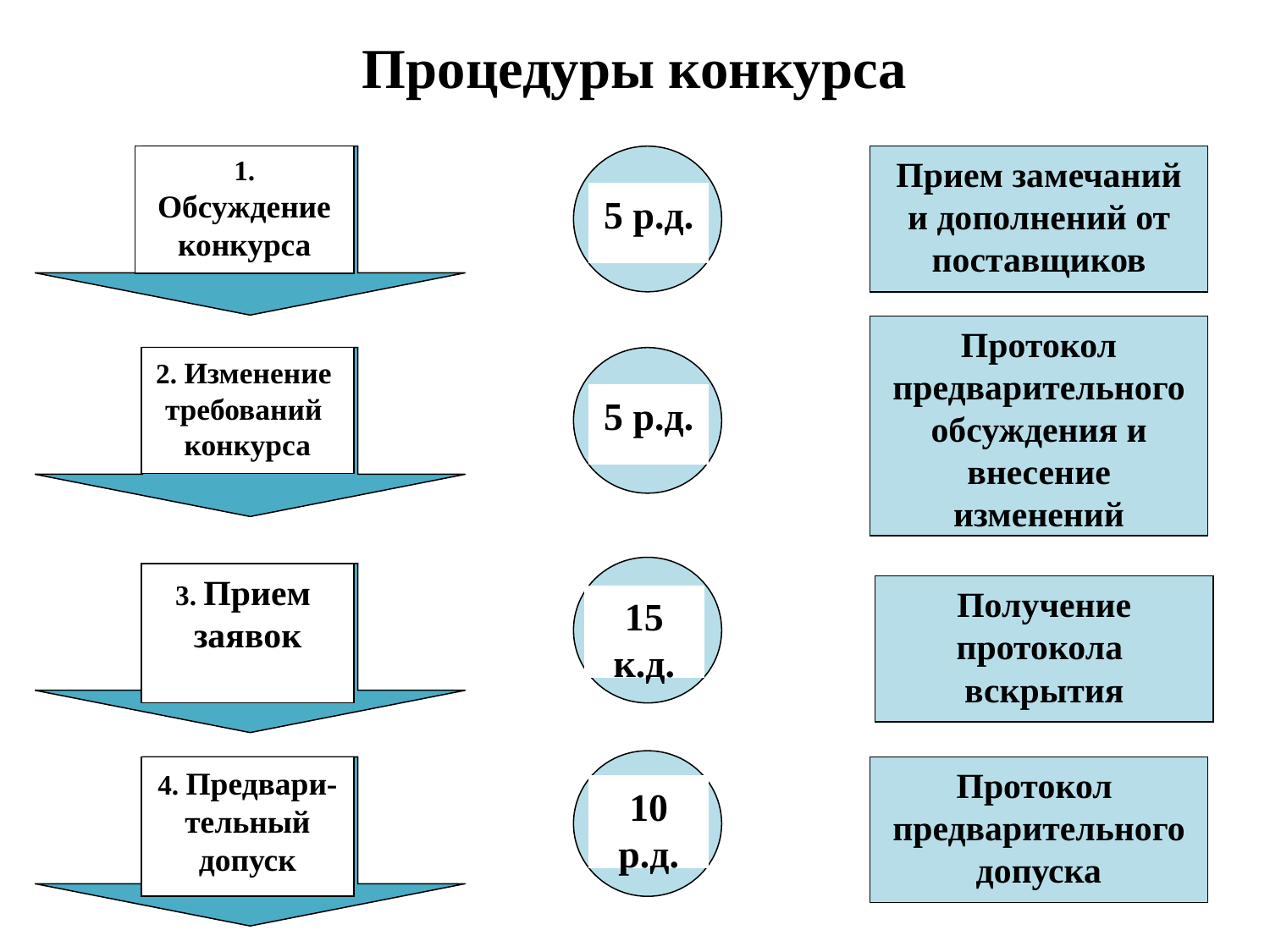

Процедуры конкурса

1. Обсуждение конкурса

5 р.д.

Прием замечаний и дополнений от поставщиков
Протокол предварительного обсуждения и внесение изменений

2. Изменение
требований  конкурса

5 р.д.

15 к.д.

3. Прием
заявок

Получение протокола
вскрытия

10 р.д.

4. Предвари-тельный допуск

Протокол
предварительного допуска